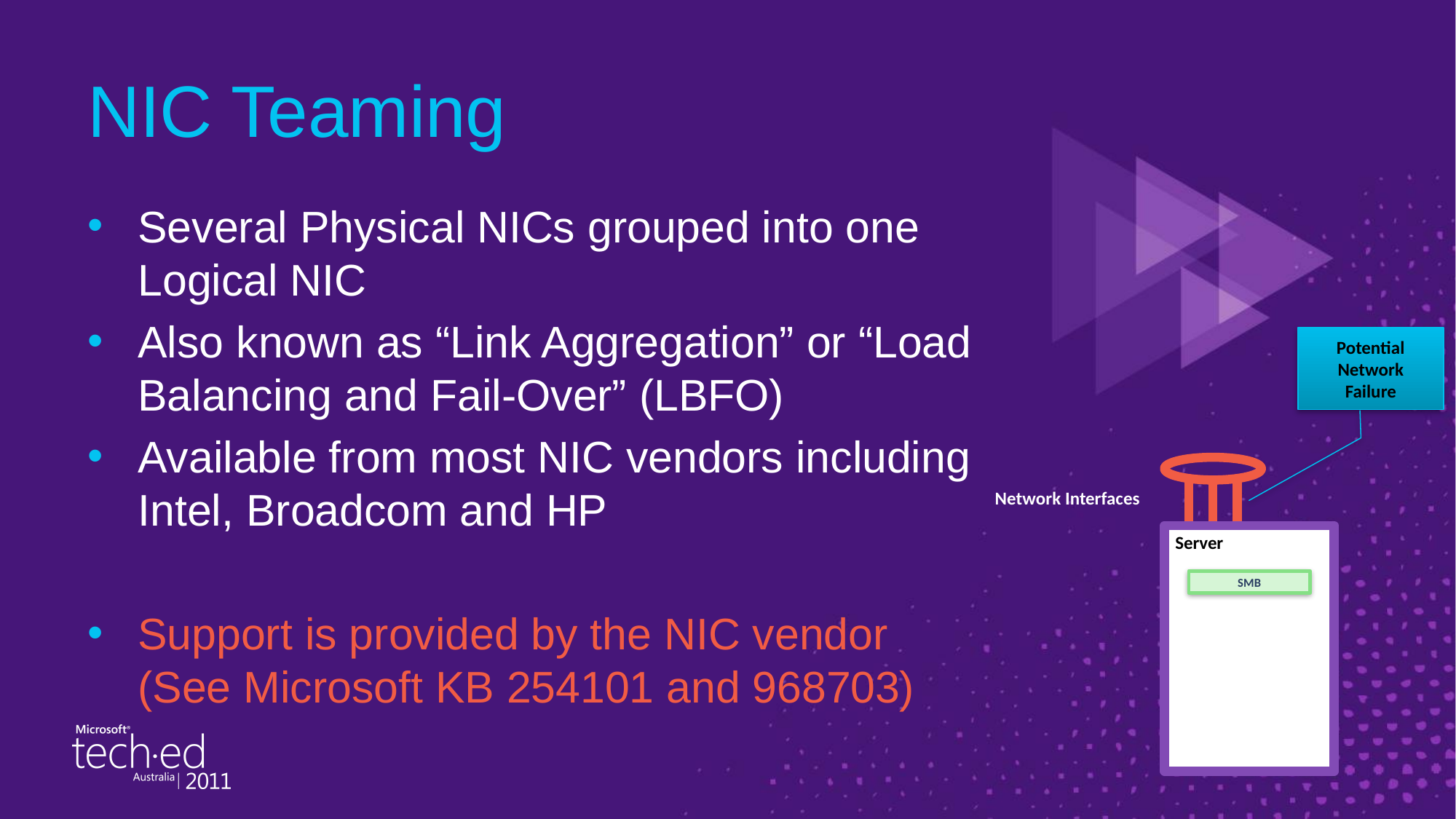

# NIC Teaming
Several Physical NICs grouped into one Logical NIC
Also known as “Link Aggregation” or “Load Balancing and Fail-Over” (LBFO)
Available from most NIC vendors including Intel, Broadcom and HP

Support is provided by the NIC vendor
(See Microsoft KB 254101 and 968703)
Potential Network
Failure

Network Interfaces

Server
SMB